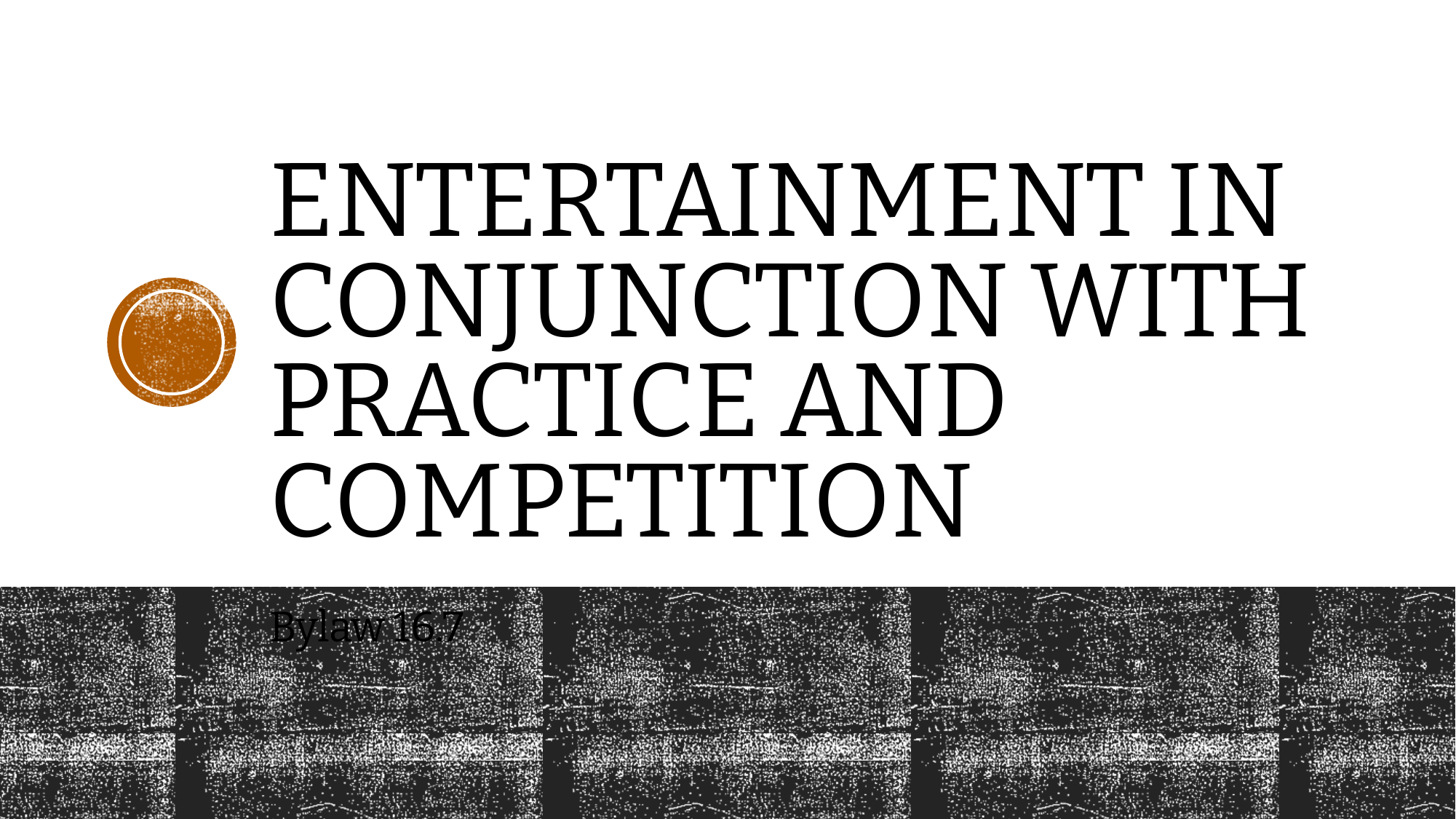

# Entertainment in Conjunction with Practice and Competition
Bylaw 16.7